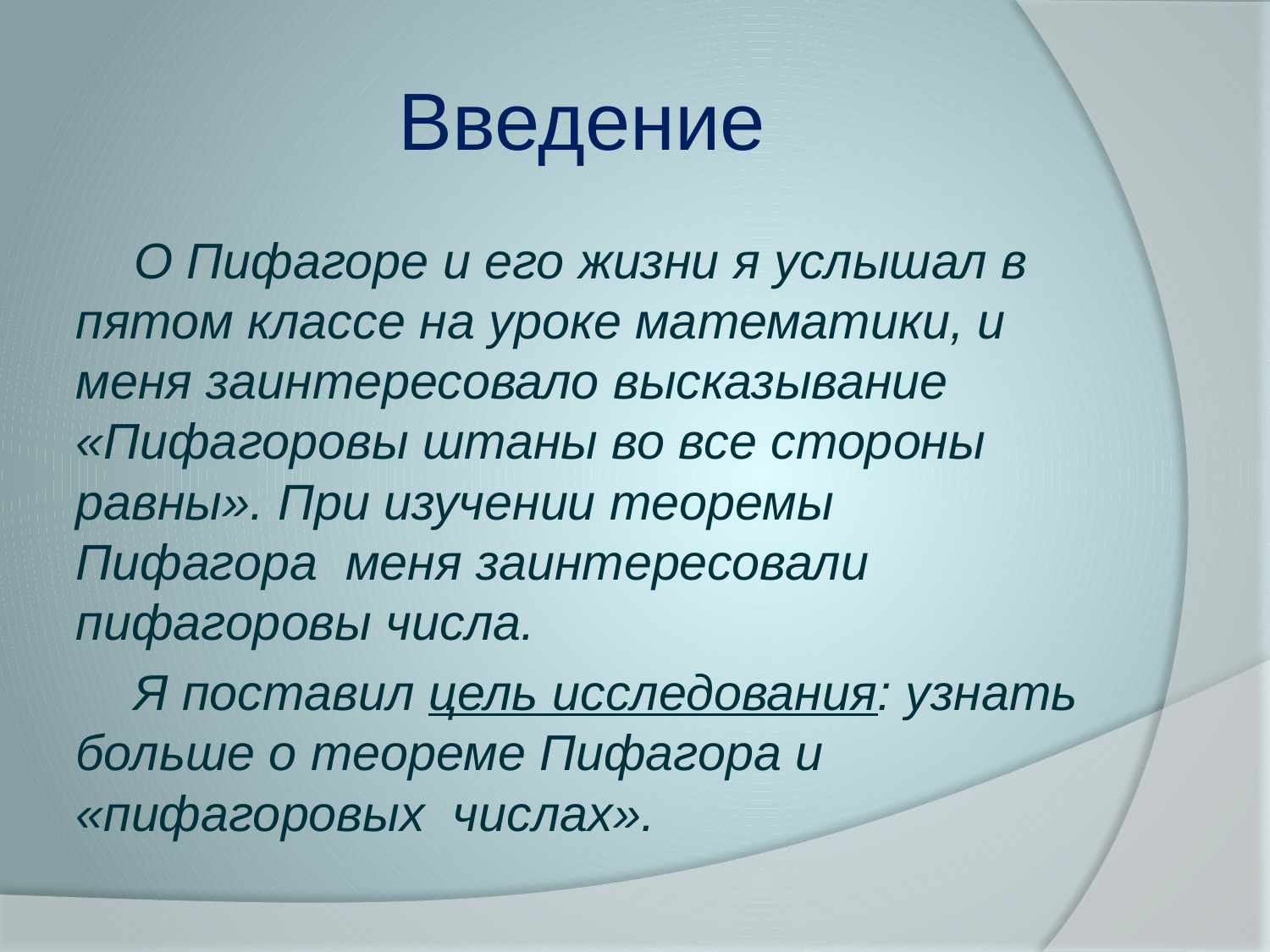

# Введение
О Пифагоре и его жизни я услышал в пятом классе на уроке математики, и меня заинтересовало высказывание «Пифагоровы штаны во все стороны равны». При изучении теоремы Пифагора  меня заинтересовали пифагоровы числа.
Я поставил цель исследования: узнать больше о теореме Пифагора и «пифагоровых  числах».